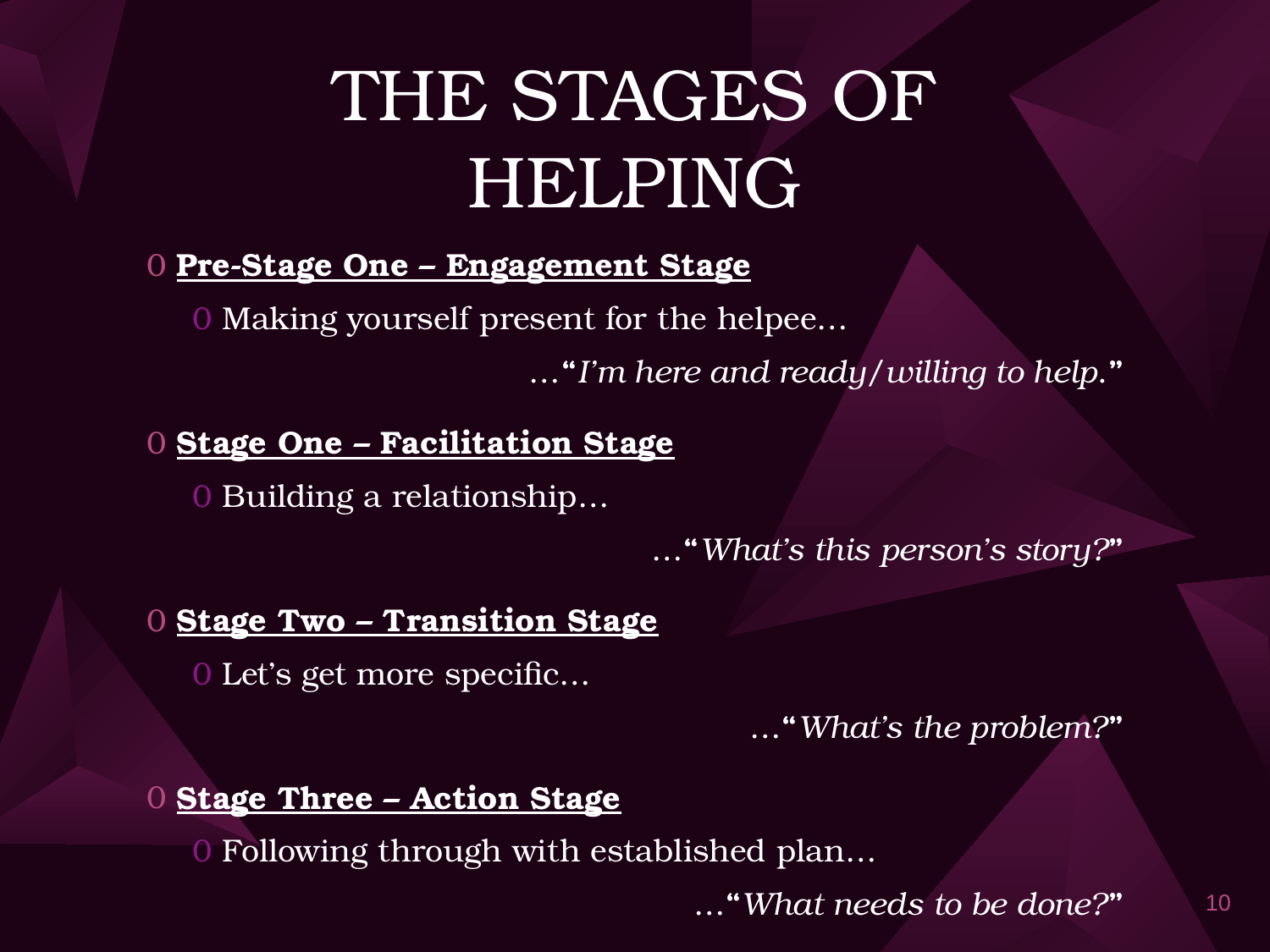

# The Stages of Helping
Pre-Stage One – Engagement Stage
Making yourself present for the helpee…
…“I’m here and ready/willing to help.”
Stage One – Facilitation Stage
Building a relationship…
…“What’s this person’s story?”
Stage Two – Transition Stage
Let’s get more specific…
…“What’s the problem?”
Stage Three – Action Stage
Following through with established plan…
…“What needs to be done?”
10